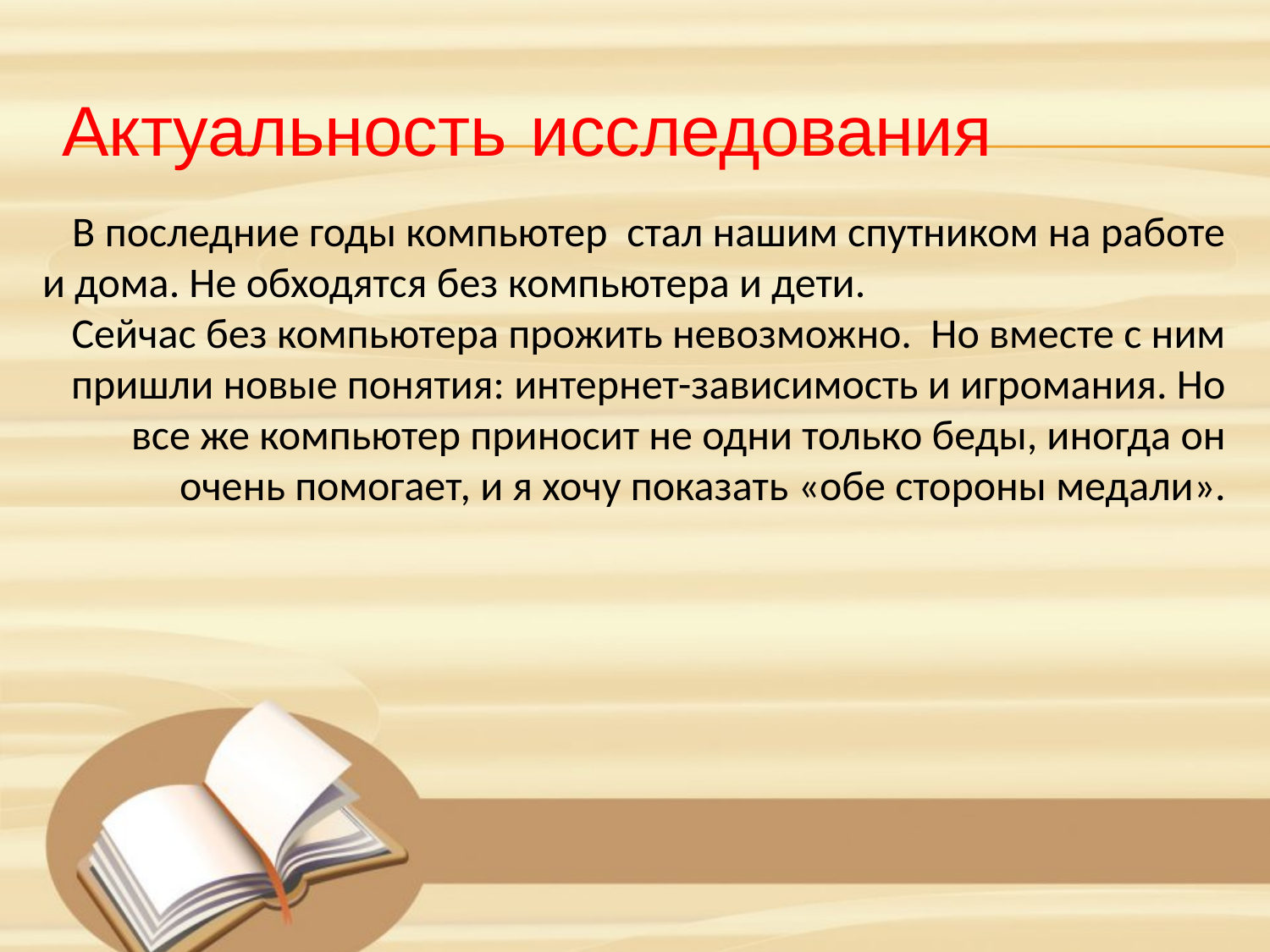

Актуальность исследования

   В последние годы компьютер  стал нашим спутником на работе и дома. Не обходятся без компьютера и дети.
Сейчас без компьютера прожить невозможно.  Но вместе с ним пришли новые понятия: интернет-зависимость и игромания. Но все же компьютер приносит не одни только беды, иногда он очень помогает, и я хочу показать «обе стороны медали».